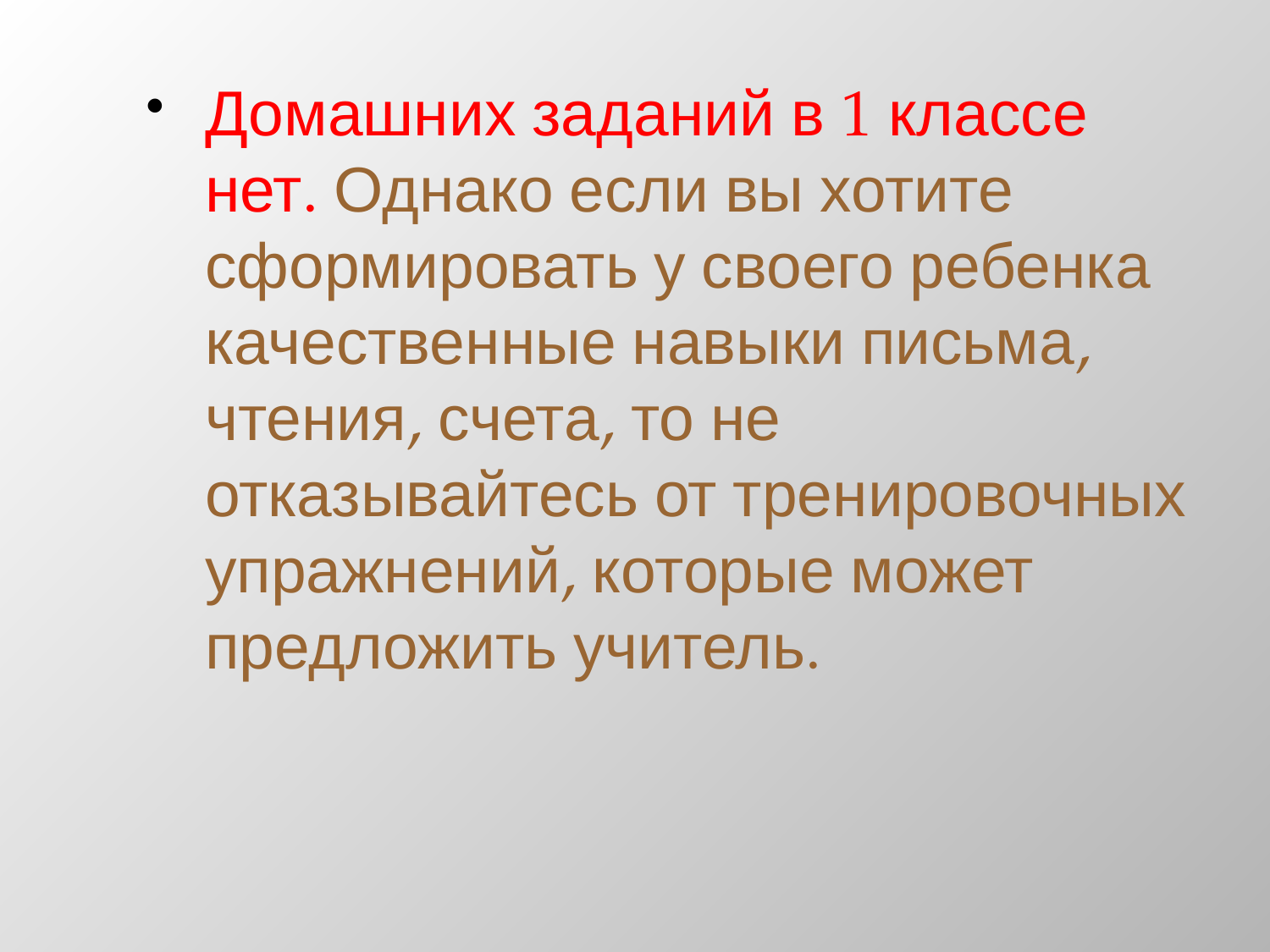

Домашних заданий в 1 классе нет. Однако если вы хотите сформировать у своего ребенка качественные навыки письма, чтения, счета, то не отказывайтесь от тренировочных упражнений, которые может предложить учитель.